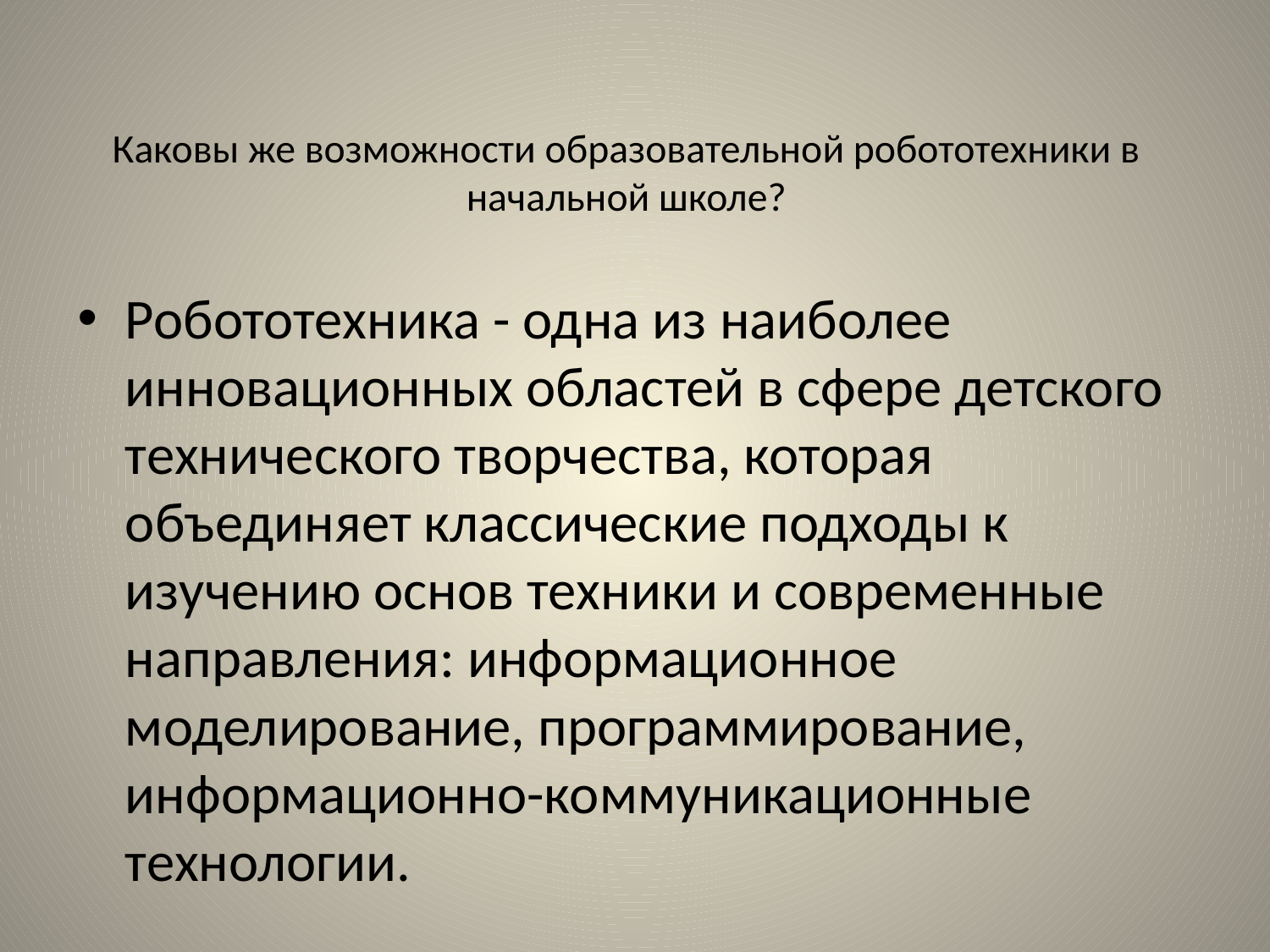

# Каковы же возможности образовательной робототехники в начальной школе?
Робототехника - одна из наиболее инновационных областей в сфере детского технического творчества, которая объединяет классические подходы к изучению основ техники и современные направления: информационное моделирование, программирование, информационно-коммуникационные технологии.